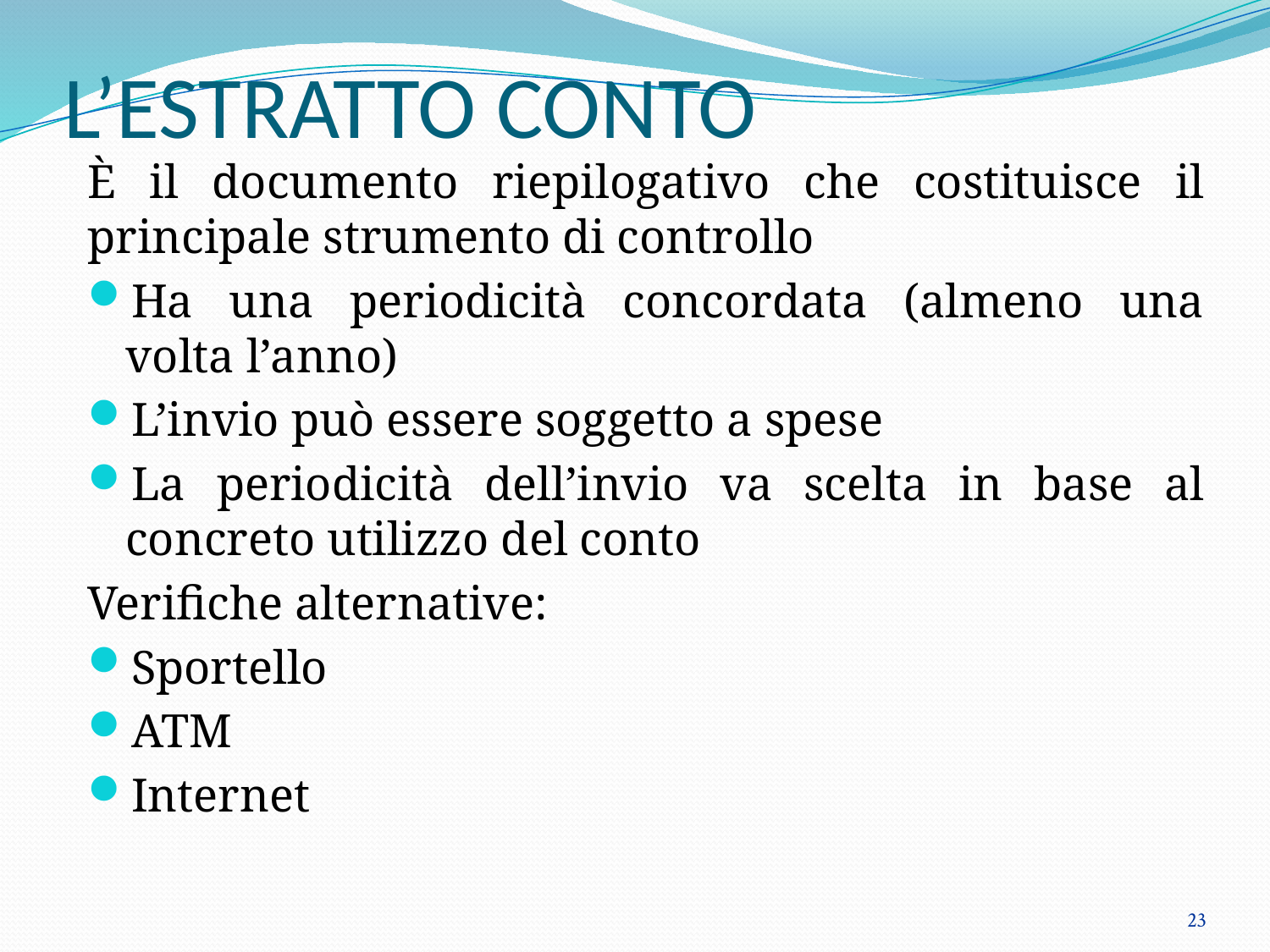

# L’ESTRATTO CONTO
È il documento riepilogativo che costituisce il principale strumento di controllo
Ha una periodicità concordata (almeno una volta l’anno)
L’invio può essere soggetto a spese
La periodicità dell’invio va scelta in base al concreto utilizzo del conto
Verifiche alternative:
Sportello
ATM
Internet
23